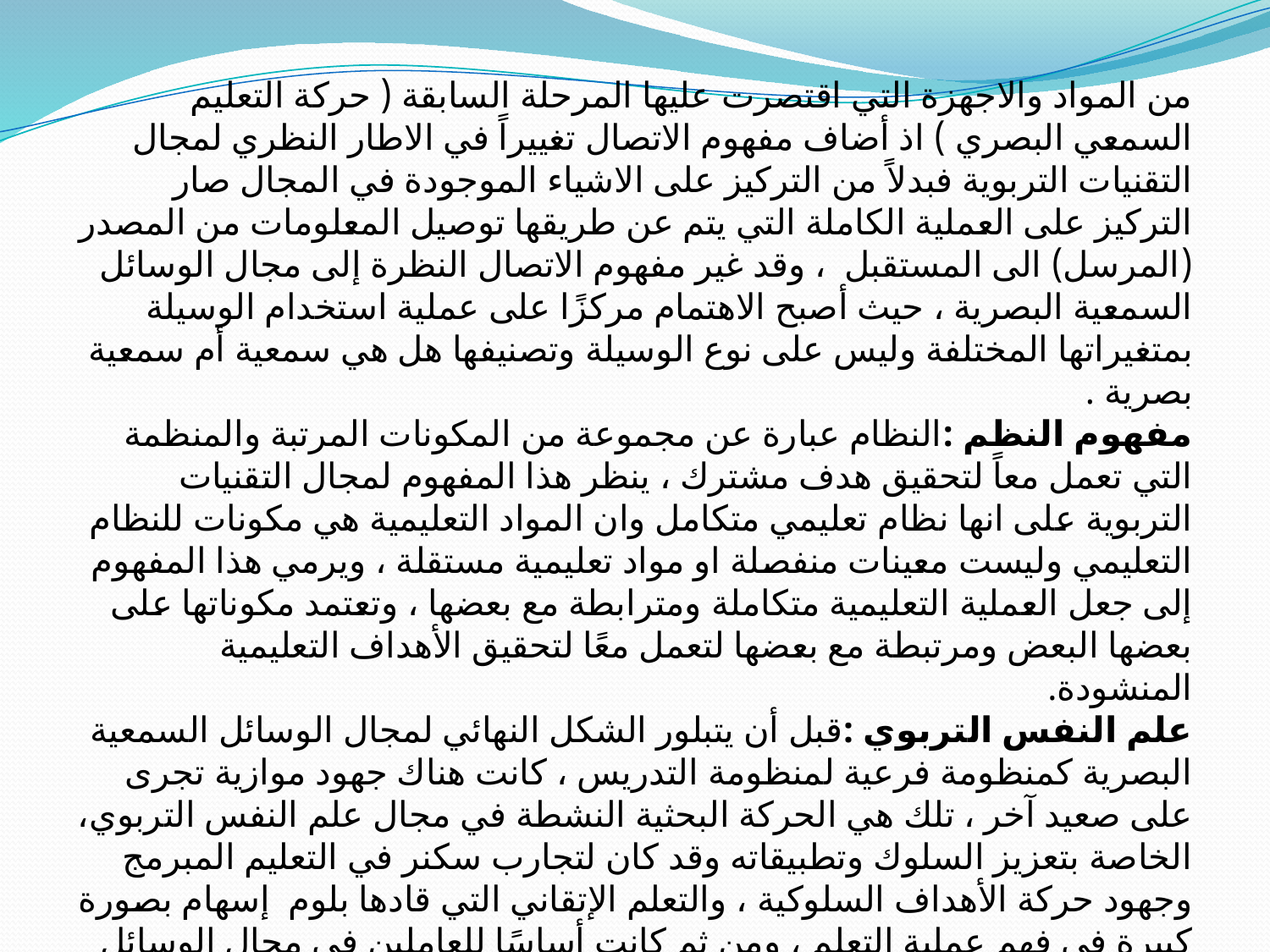

من المواد والاجهزة التي اقتصرت عليها المرحلة السابقة ( حركة التعليم السمعي البصري ) اذ أضاف مفهوم الاتصال تغييراً في الاطار النظري لمجال التقنيات التربوية فبدلاً من التركيز على الاشياء الموجودة في المجال صار التركيز على العملية الكاملة التي يتم عن طريقها توصيل المعلومات من المصدر (المرسل) الى المستقبل  ، وقد غير مفهوم الاتصال النظرة إلى مجال الوسائل السمعية البصرية ، حيث أصبح الاهتمام مركزًا على عملية استخدام الوسيلة بمتغيراتها المختلفة وليس على نوع الوسيلة وتصنيفها هل هي سمعية أم سمعية بصرية .
مفهوم النظم :النظام عبارة عن مجموعة من المكونات المرتبة والمنظمة التي تعمل معاً لتحقيق هدف مشترك ، ينظر هذا المفهوم لمجال التقنيات التربوية على انها نظام تعليمي متكامل وان المواد التعليمية هي مكونات للنظام التعليمي وليست معينات منفصلة او مواد تعليمية مستقلة ، ويرمي هذا المفهوم إلى جعل العملية التعليمية متكاملة ومترابطة مع بعضها ، وتعتمد مكوناتها على بعضها البعض ومرتبطة مع بعضها لتعمل معًا لتحقيق الأهداف التعليمية المنشودة.
علم النفس التربوي :قبل أن يتبلور الشكل النهائي لمجال الوسائل السمعية البصرية كمنظومة فرعية لمنظومة التدريس ، كانت هناك جهود موازية تجرى على صعيد آخر ، تلك هي الحركة البحثية النشطة في مجال علم النفس التربوي، الخاصة بتعزيز السلوك وتطبيقاته وقد كان لتجارب سكنر في التعليم المبرمج وجهود حركة الأهداف السلوكية ، والتعلم الإتقاني التي قادها بلوم  إسهام بصورة كبيرة في فهم عملية التعلم ، ومن ثم كانت أساسًا للعاملين في مجال الوسائل السمعية البصرية ، لبناء مفاهيمهم عن كيفية توظيف هذه الوسائل لحدوث التعلم على نحو أفضل .